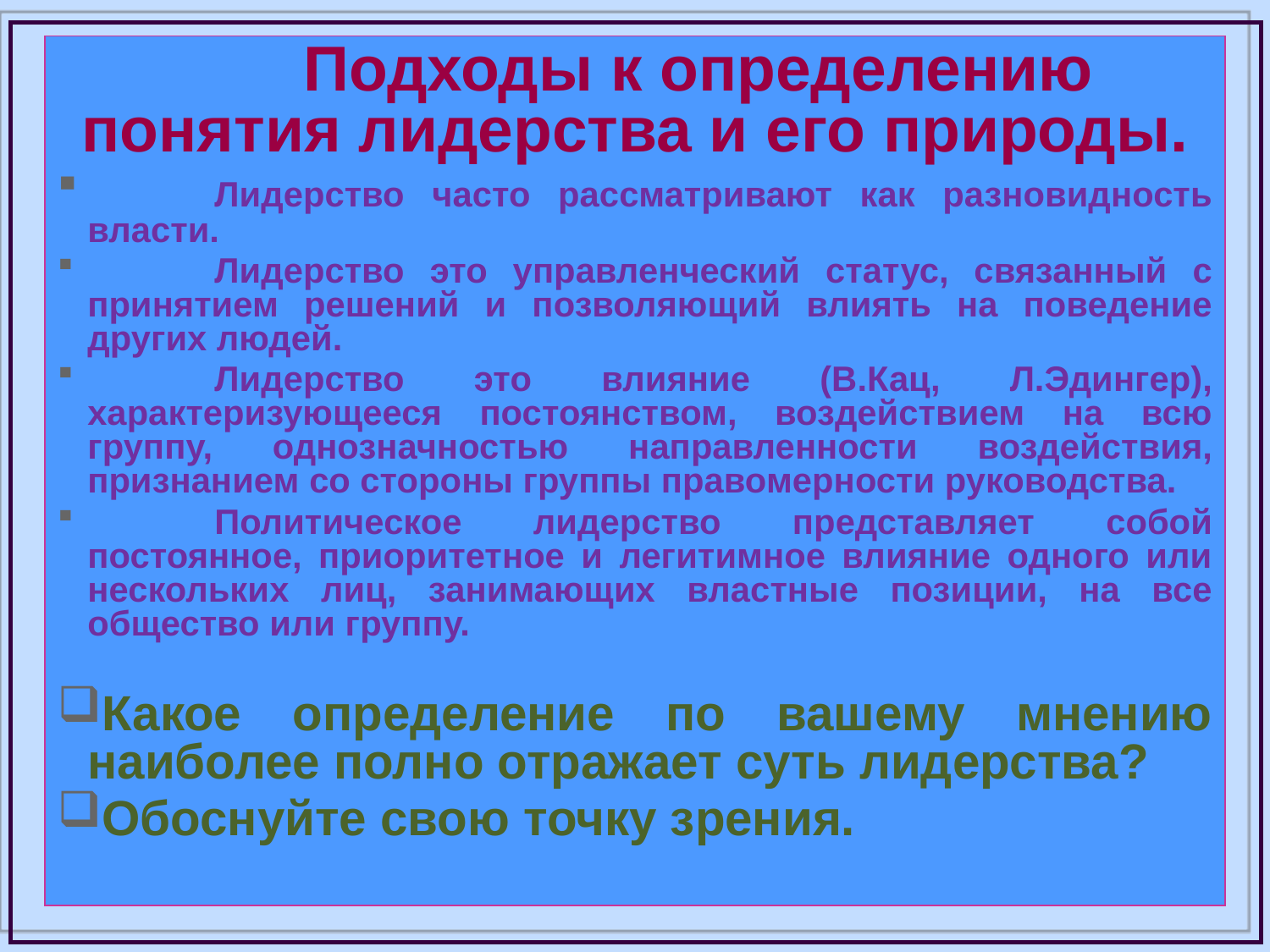

Подходы к определению понятия лидерства и его природы.
	Лидерство часто рассматривают как разновидность власти.
	Лидерство это управленческий статус, связанный с принятием решений и позволяющий влиять на поведение других людей.
	Лидерство это влияние (В.Кац, Л.Эдингер), характеризующееся постоянством, воздействием на всю группу, однозначностью направленности воздействия, признанием со стороны группы правомерности руководства.
	Политическое лидерство представляет собой постоянное, приоритетное и легитимное влияние одного или нескольких лиц, занимающих властные позиции, на все общество или группу.

Какое определение по вашему мнению наиболее полно отражает суть лидерства?
Обоснуйте свою точку зрения.
#